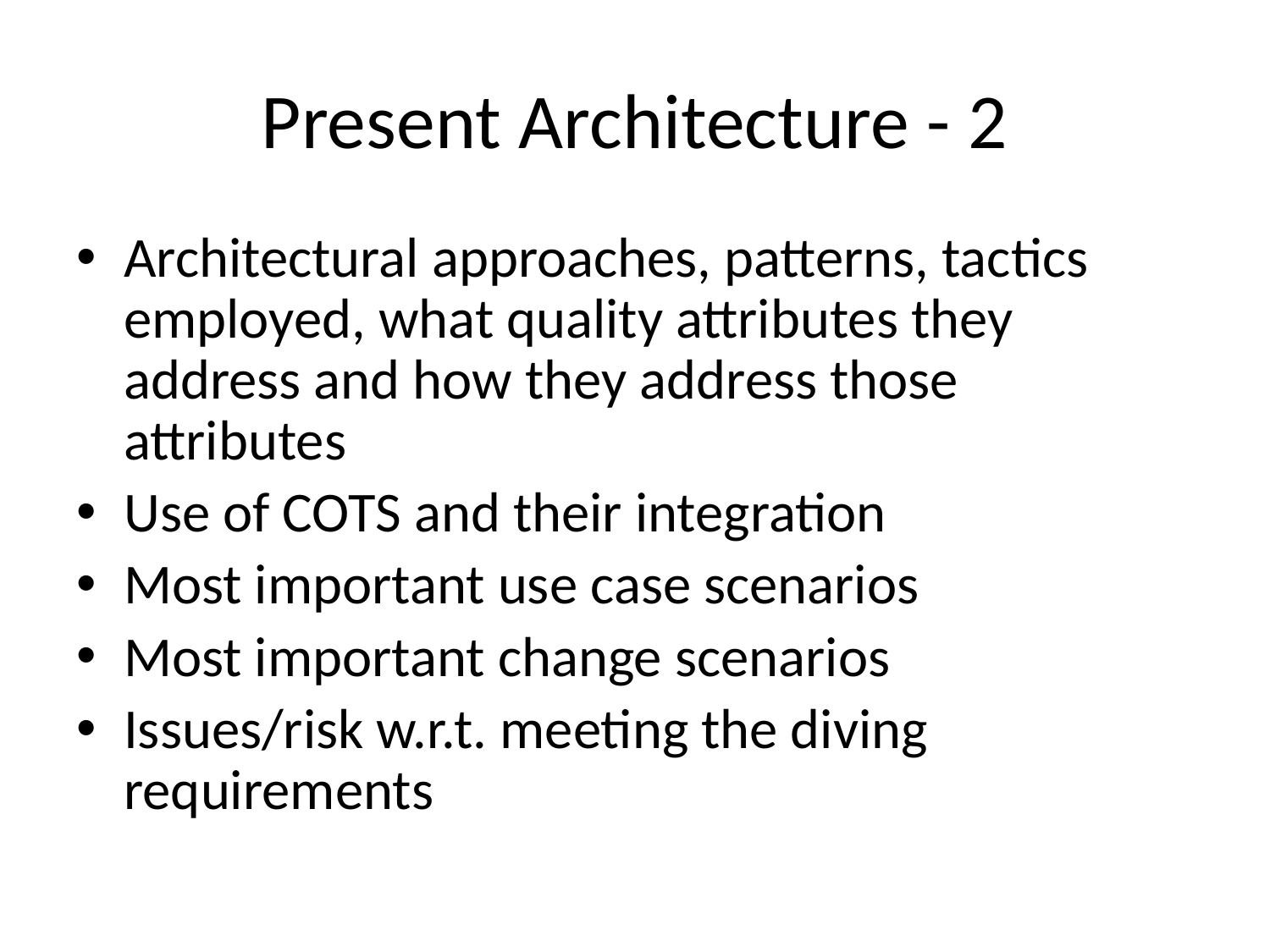

# Present Architecture - 2
Architectural approaches, patterns, tactics employed, what quality attributes they address and how they address those attributes
Use of COTS and their integration
Most important use case scenarios
Most important change scenarios
Issues/risk w.r.t. meeting the diving requirements